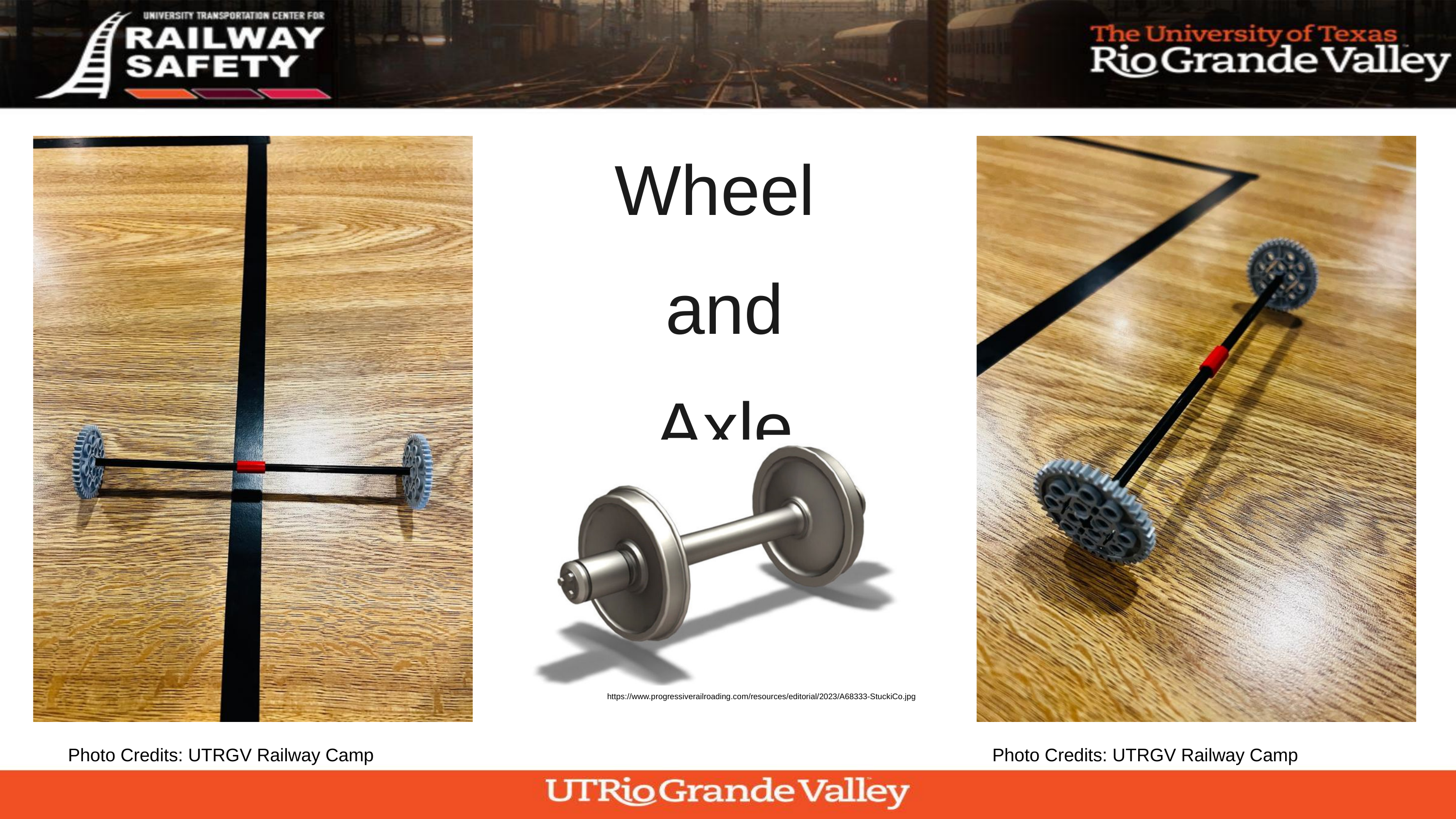

Wheel
and
Axle

https://www.progressiverailroading.com/resources/editorial/2023/A68333-StuckiCo.jpg
Photo Credits: UTRGV Railway Camp
Photo Credits: UTRGV Railway Camp